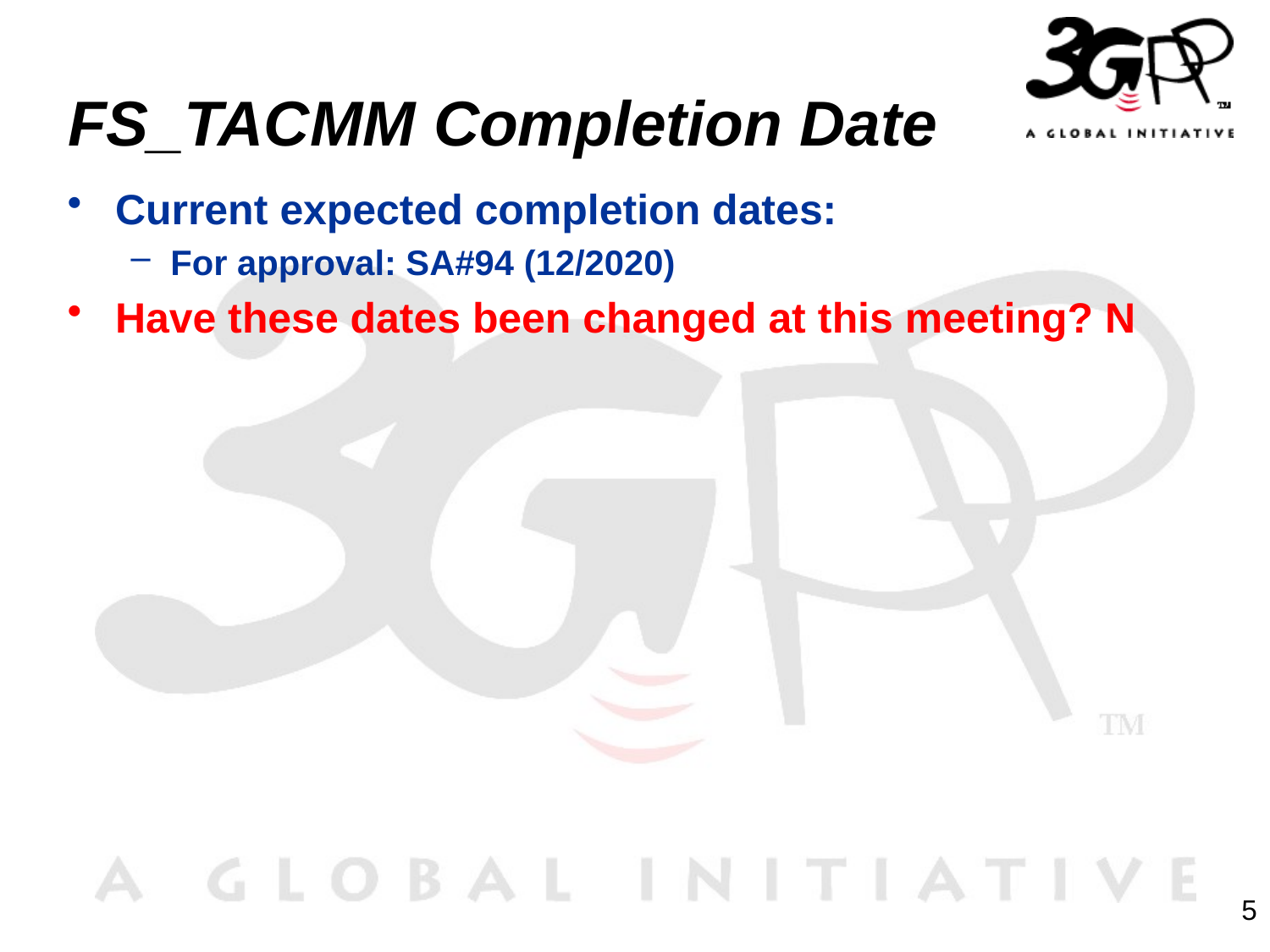

# FS_TACMM Completion Date
Current expected completion dates:
For approval: SA#94 (12/2020)
Have these dates been changed at this meeting? N

5